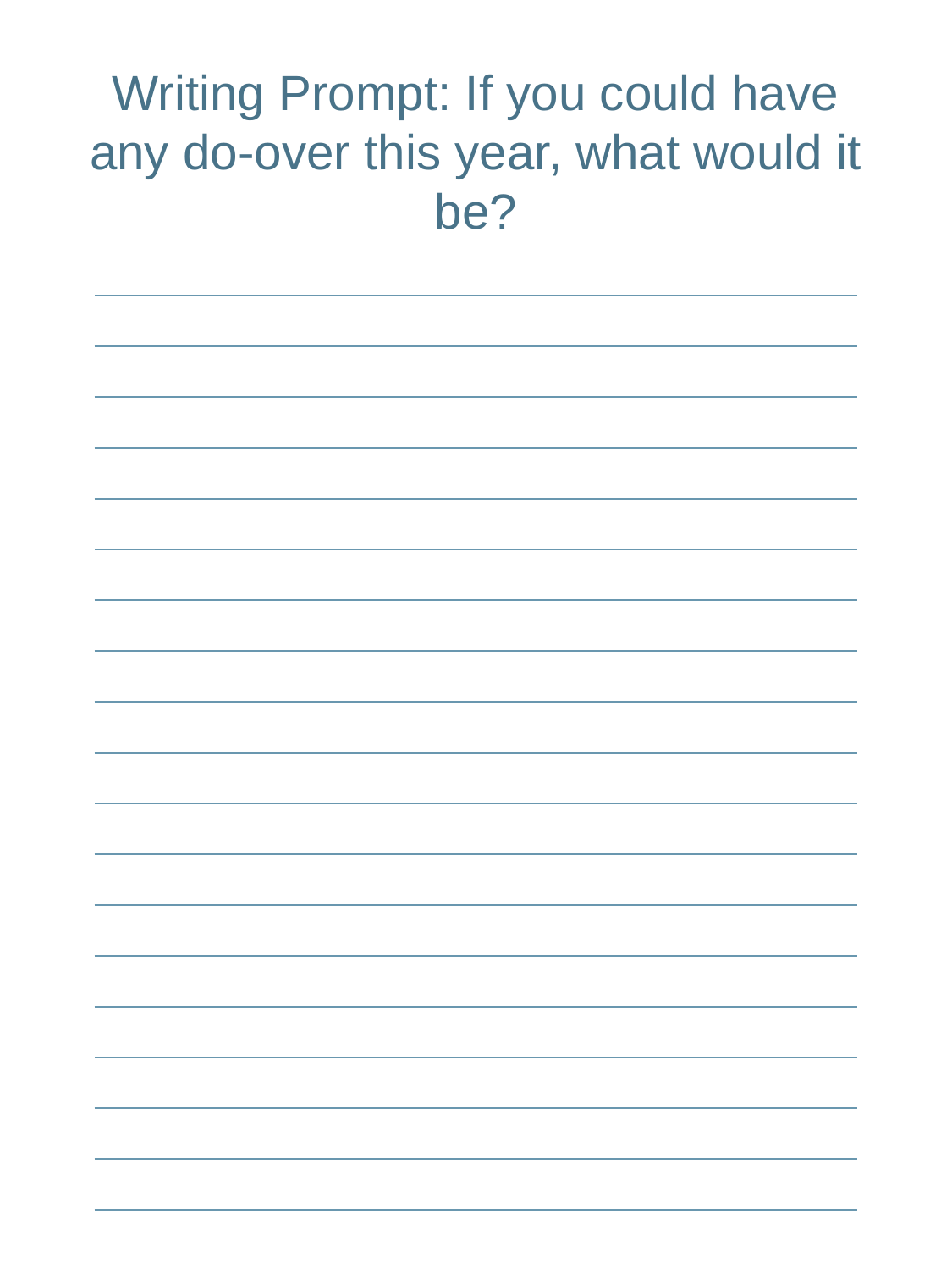

Writing Prompt: If you could have any do-over this year, what would it be?
|  |
| --- |
|  |
|  |
|  |
|  |
|  |
|  |
|  |
|  |
|  |
|  |
|  |
|  |
|  |
|  |
|  |
|  |
|  |